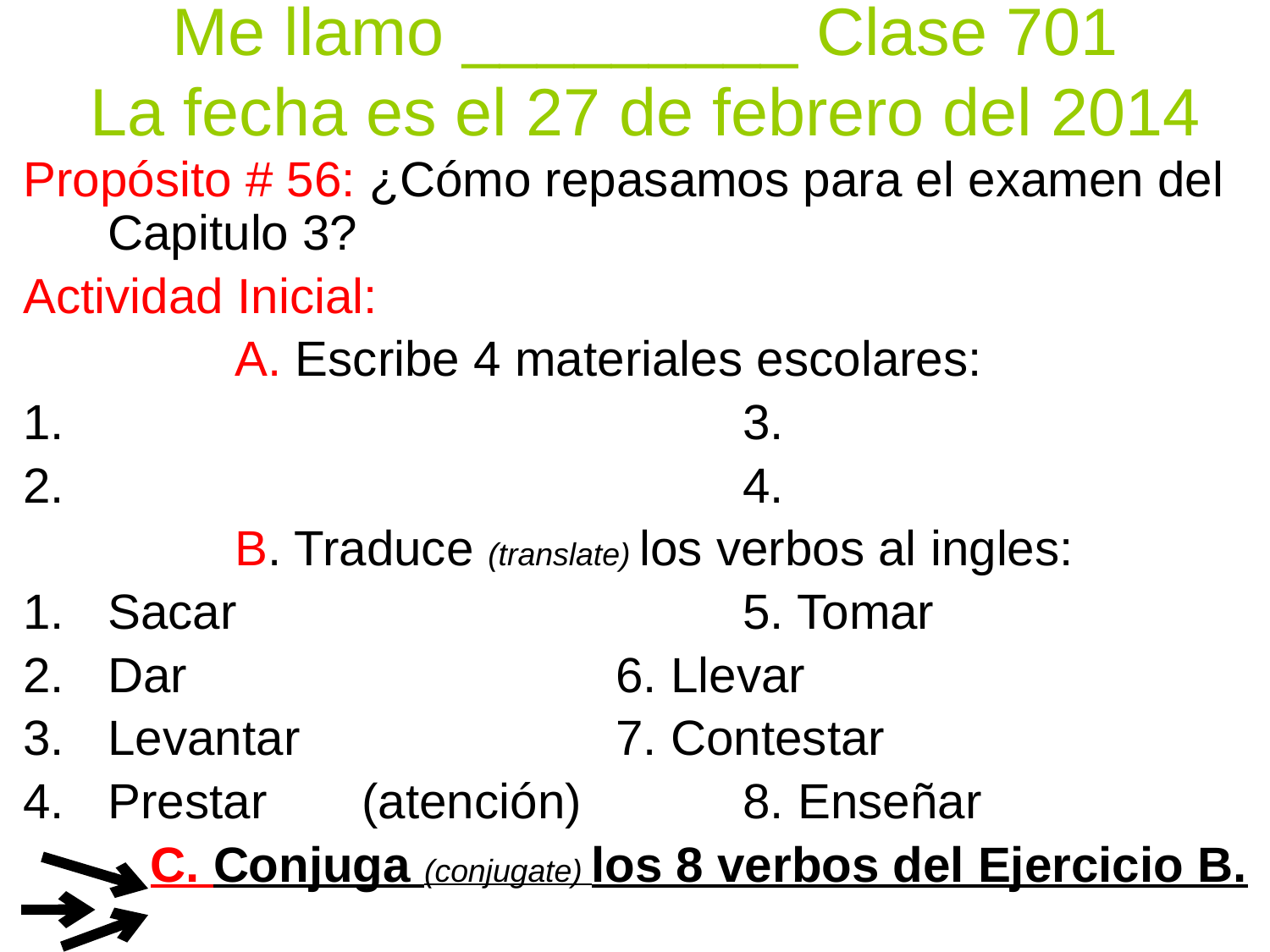

# Me llamo _________ Clase 701 La fecha es el 27 de febrero del 2014
Propósito # 56: ¿Cómo repasamos para el examen del Capitulo 3?
Actividad Inicial:
		A. Escribe 4 materiales escolares:
1.						3.
2.						4.
		B. Traduce (translate) los verbos al ingles:
Sacar				5. Tomar
Dar				6. Llevar
Levantar			7. Contestar
Prestar	(atención)		8. Enseñar
	C. Conjuga (conjugate) los 8 verbos del Ejercicio B.